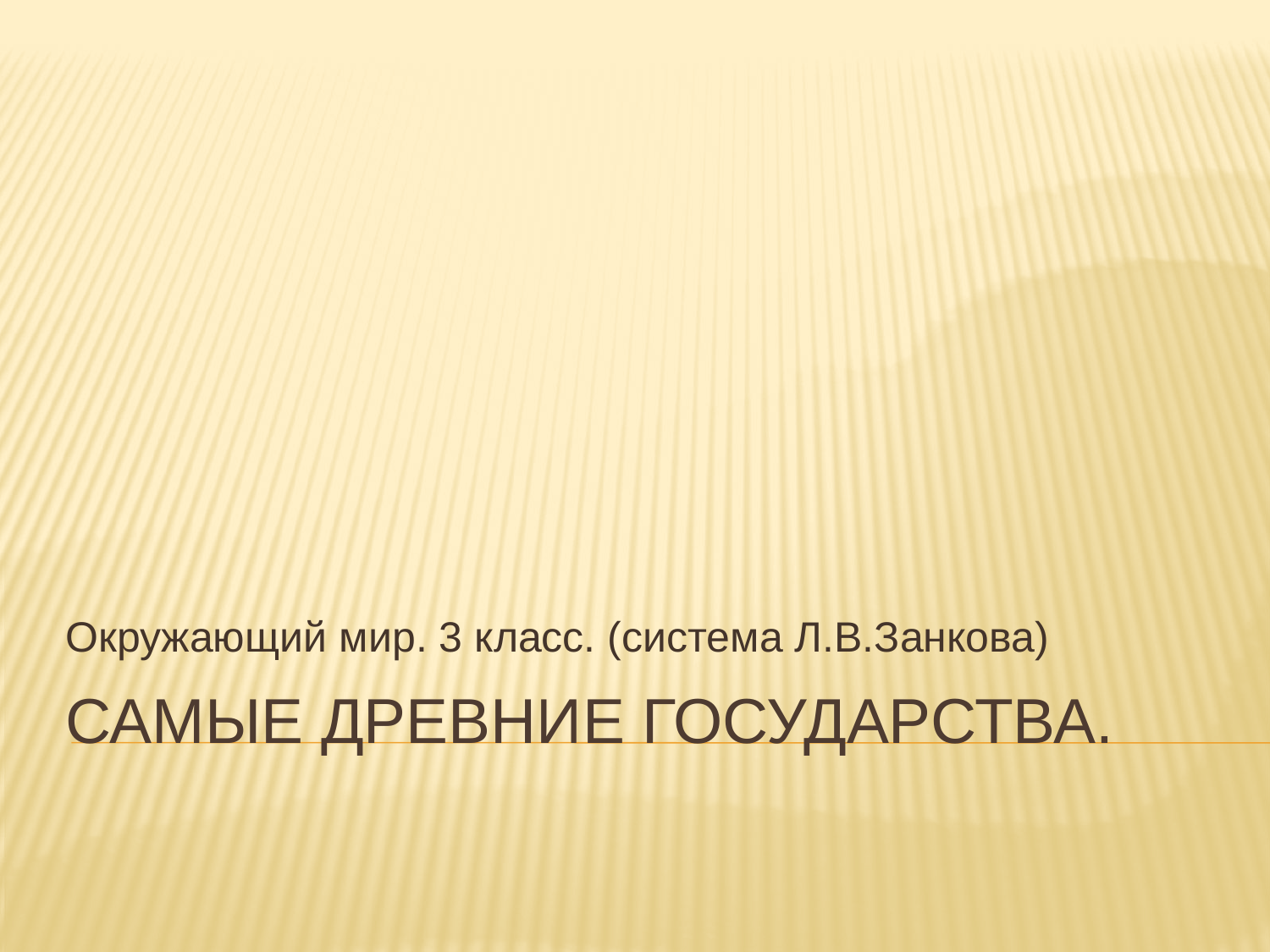

Окружающий мир. 3 класс. (система Л.В.Занкова)
# Самые древние государства.